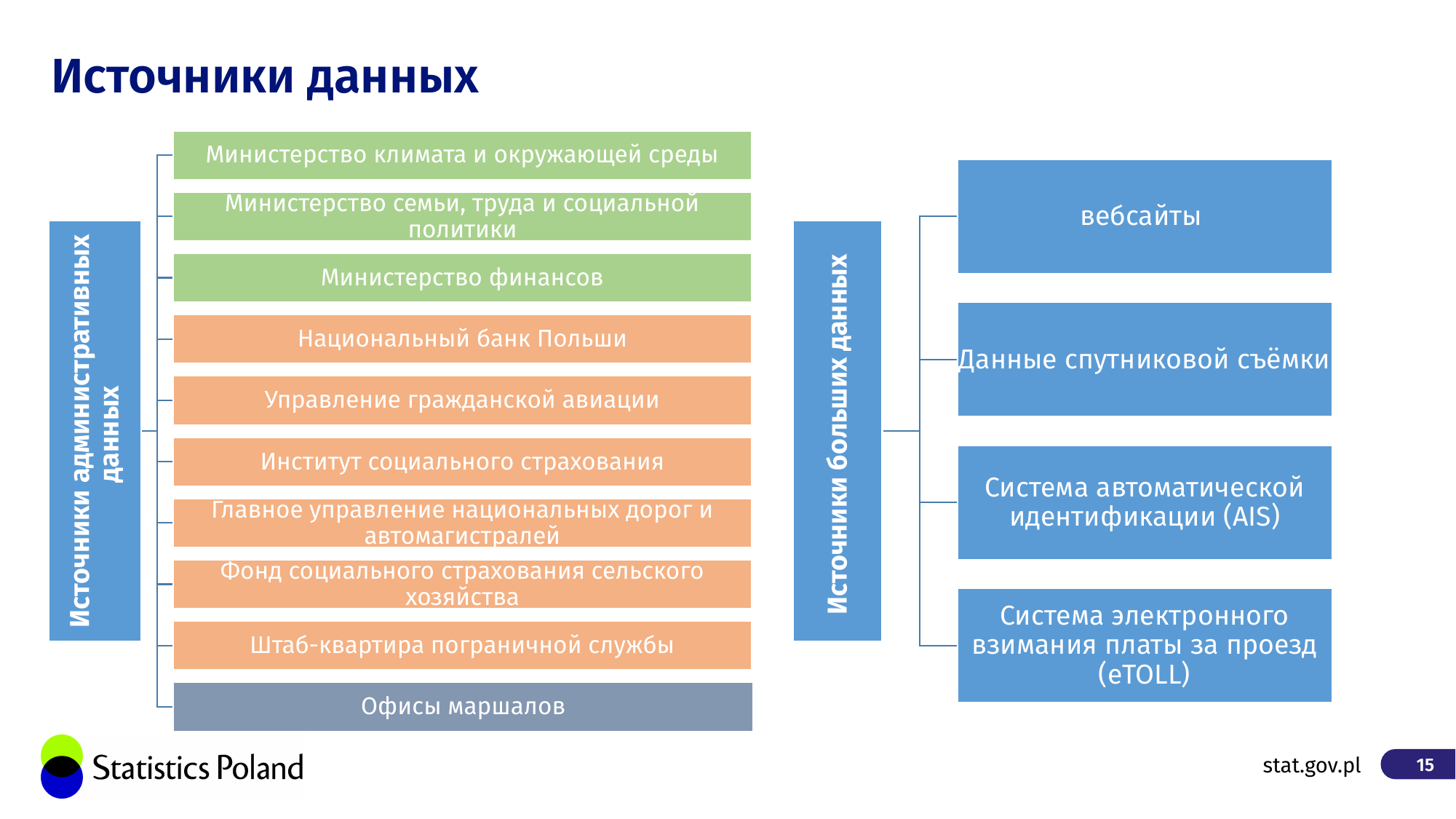

# Источники данных

Источники административных данных
Министерство климата и окружающей среды
Министерство семьи, труда и социальной политики
Министерство финансов
Национальный банк Польши
Управление гражданской авиации
Институт социального страхования
Главное управление национальных дорог и автомагистралей
Фонд социального страхования сельского хозяйства
Штаб-квартира пограничной службы
Офисы маршалов

Источники больших данных
вебсайты
Данные спутниковой съёмки
Система автоматической идентификации (AIS)
Система электронного взимания платы за проезд (eTOLL)
stat.gov.pl